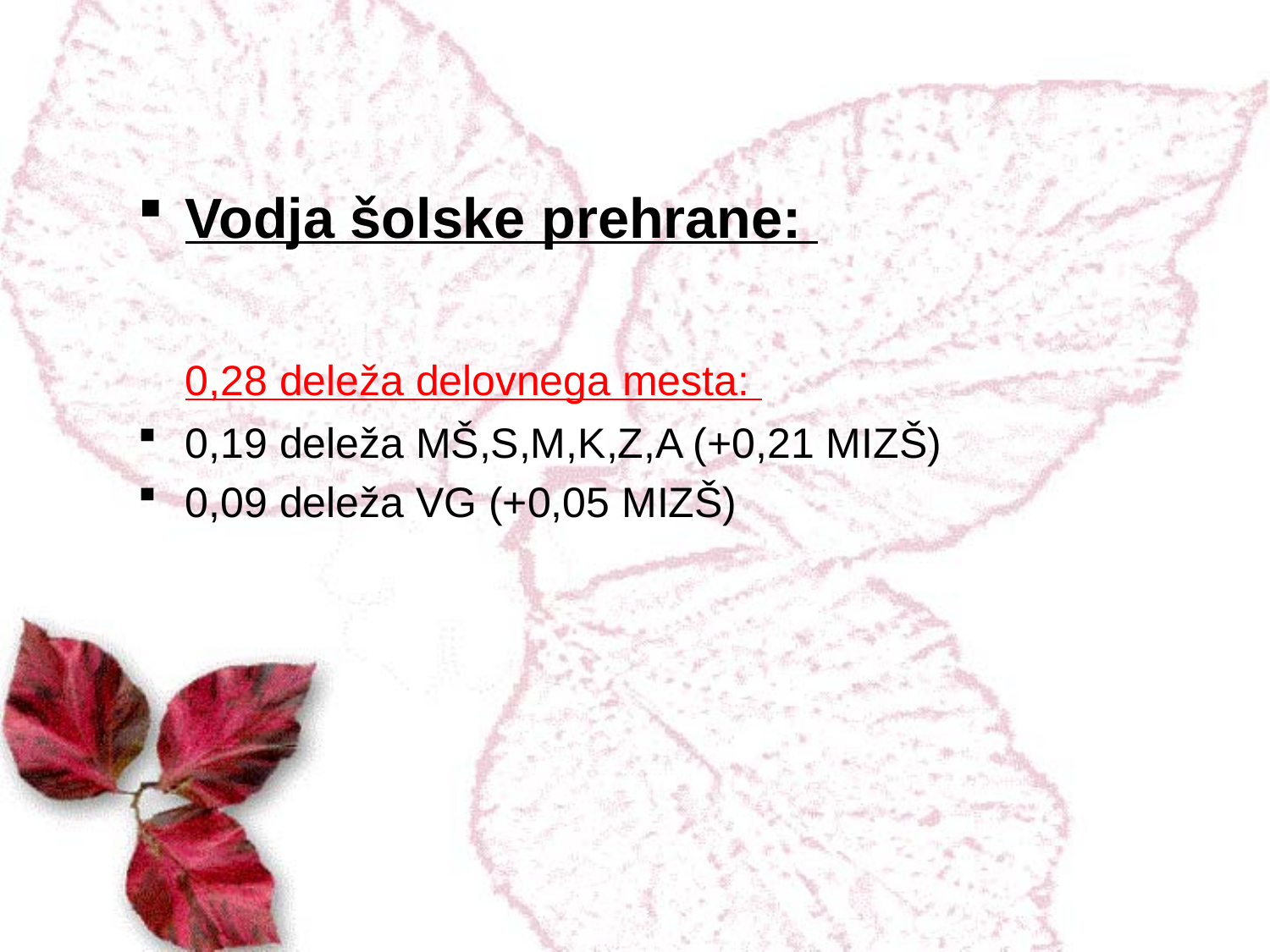

Vodja šolske prehrane:

	0,28 deleža delovnega mesta:
0,19 deleža MŠ,S,M,K,Z,A (+0,21 MIZŠ)
0,09 deleža VG (+0,05 MIZŠ)